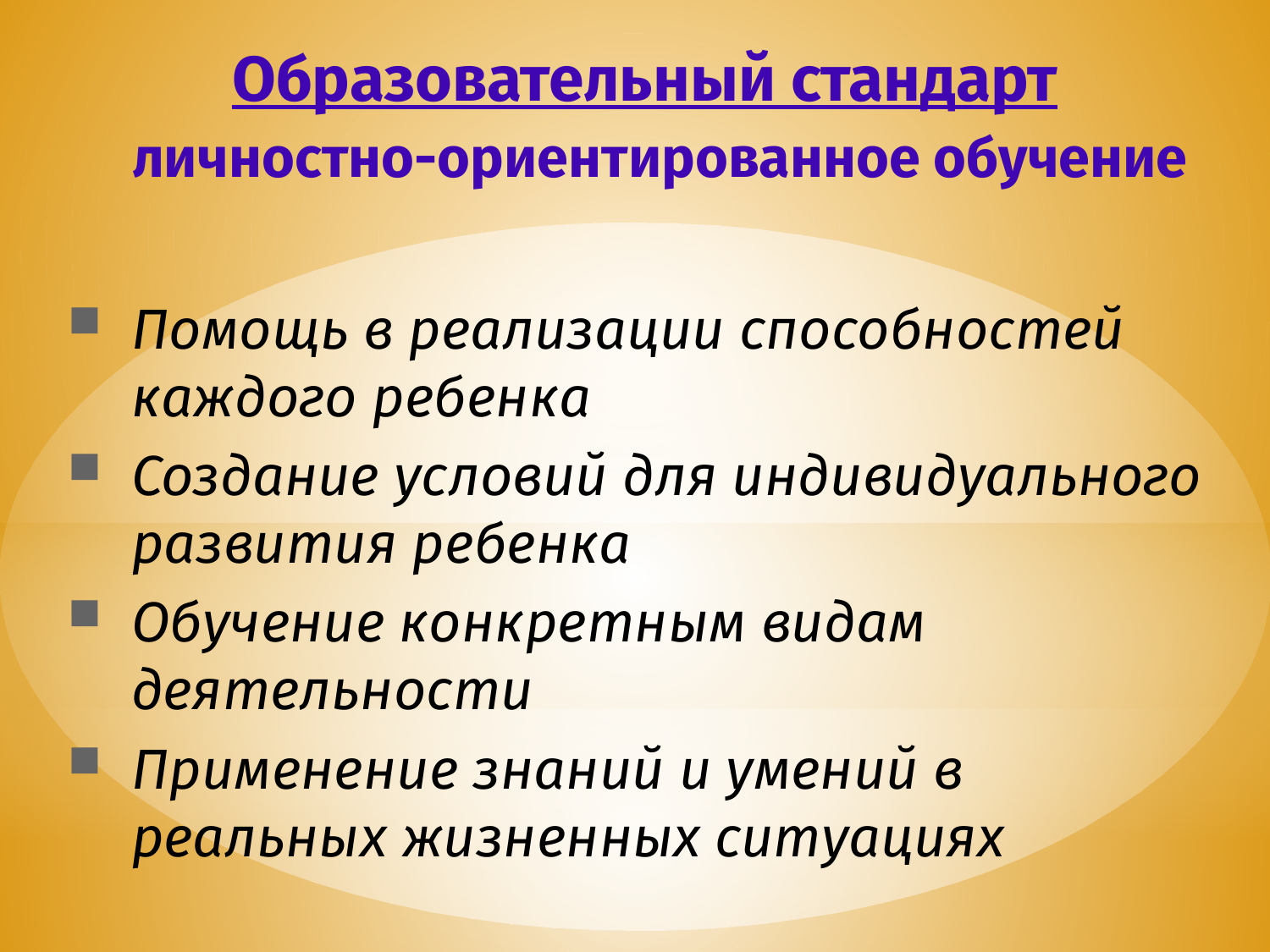

# Образовательный стандарт личностно-ориентированное обучение
Помощь в реализации способностей каждого ребенка
Создание условий для индивидуального развития ребенка
Обучение конкретным видам деятельности
Применение знаний и умений в реальных жизненных ситуациях